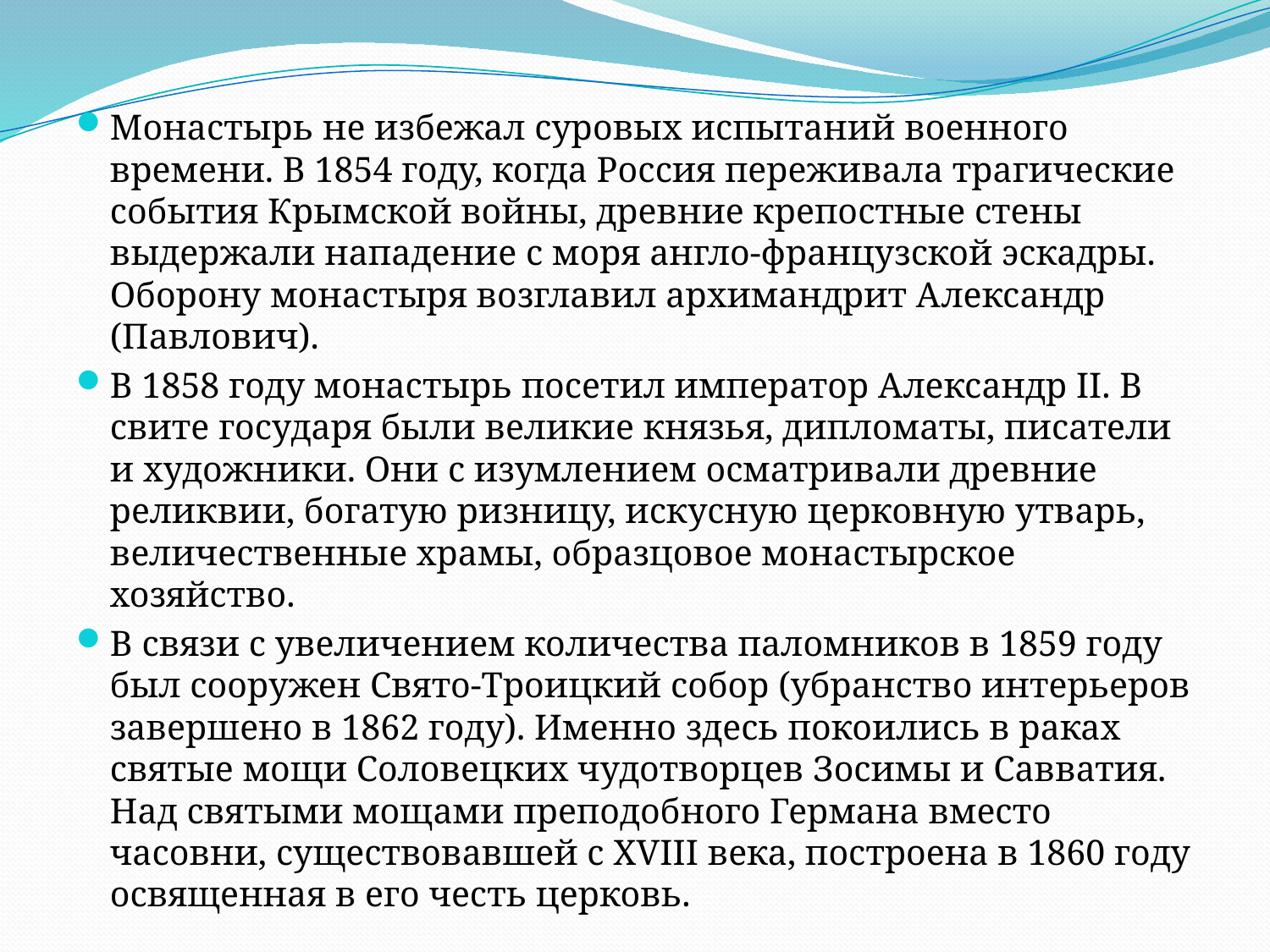

#
Монастырь не избежал суровых испытаний военного времени. В 1854 году, когда Россия переживала трагические события Крымской войны, древние крепостные стены выдержали нападение с моря англо-французской эскадры. Оборону монастыря возглавил архимандрит Александр (Павлович).
В 1858 году монастырь посетил император Александр II. В свите государя были великие князья, дипломаты, писатели и художники. Они с изумлением осматривали древние реликвии, богатую ризницу, искусную церковную утварь, величественные храмы, образцовое монастырское хозяйство.
В связи с увеличением количества паломников в 1859 году был сооружен Свято-Троицкий собор (убранство интерьеров завершено в 1862 году). Именно здесь покоились в раках святые мощи Соловецких чудотворцев Зосимы и Савватия. Над святыми мощами преподобного Германа вместо часовни, существовавшей с XVIII века, построена в 1860 году освященная в его честь церковь.